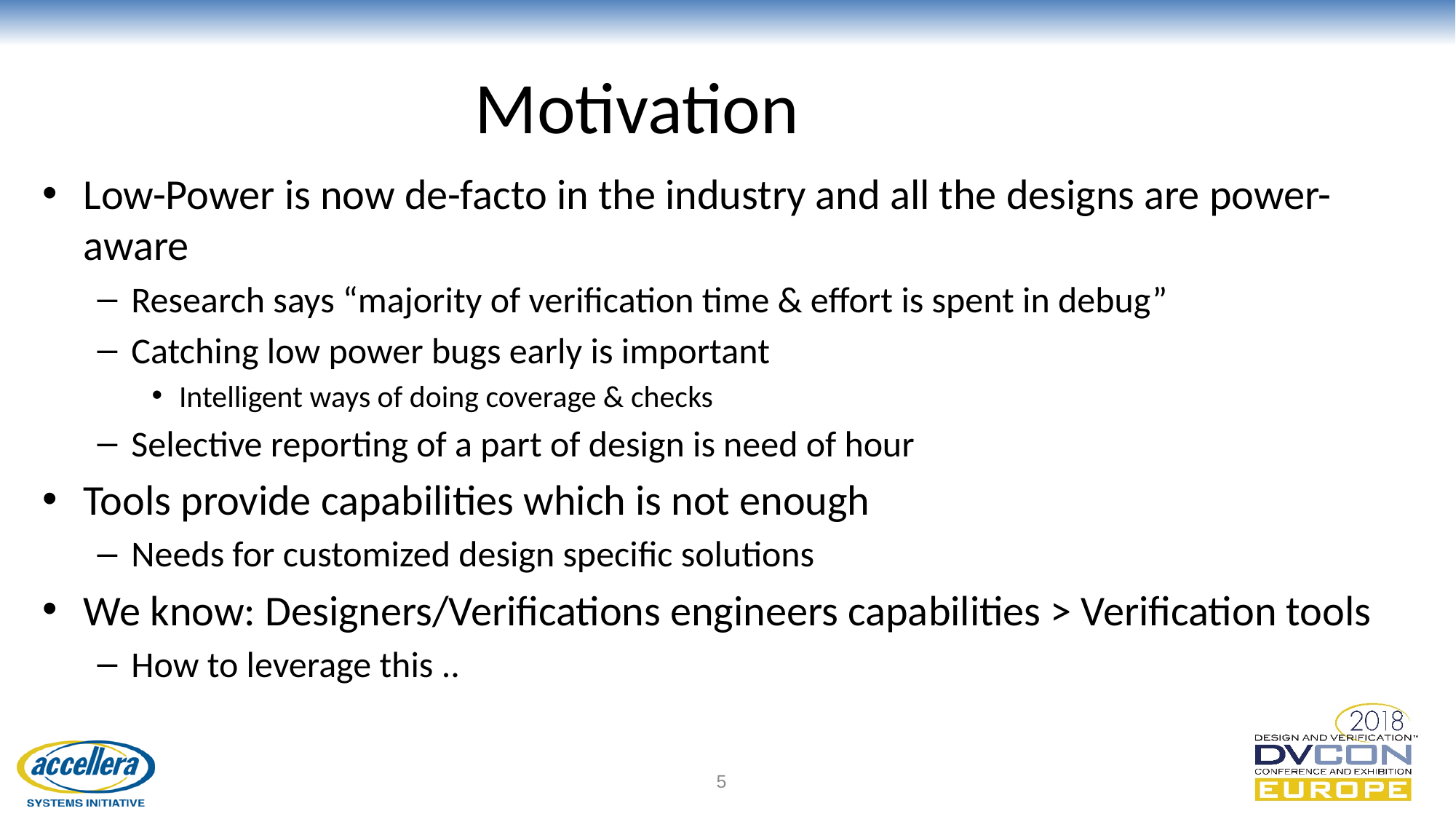

# Motivation
Low-Power is now de-facto in the industry and all the designs are power-aware
Research says “majority of verification time & effort is spent in debug”
Catching low power bugs early is important
Intelligent ways of doing coverage & checks
Selective reporting of a part of design is need of hour
Tools provide capabilities which is not enough
Needs for customized design specific solutions
We know: Designers/Verifications engineers capabilities > Verification tools
How to leverage this ..
5